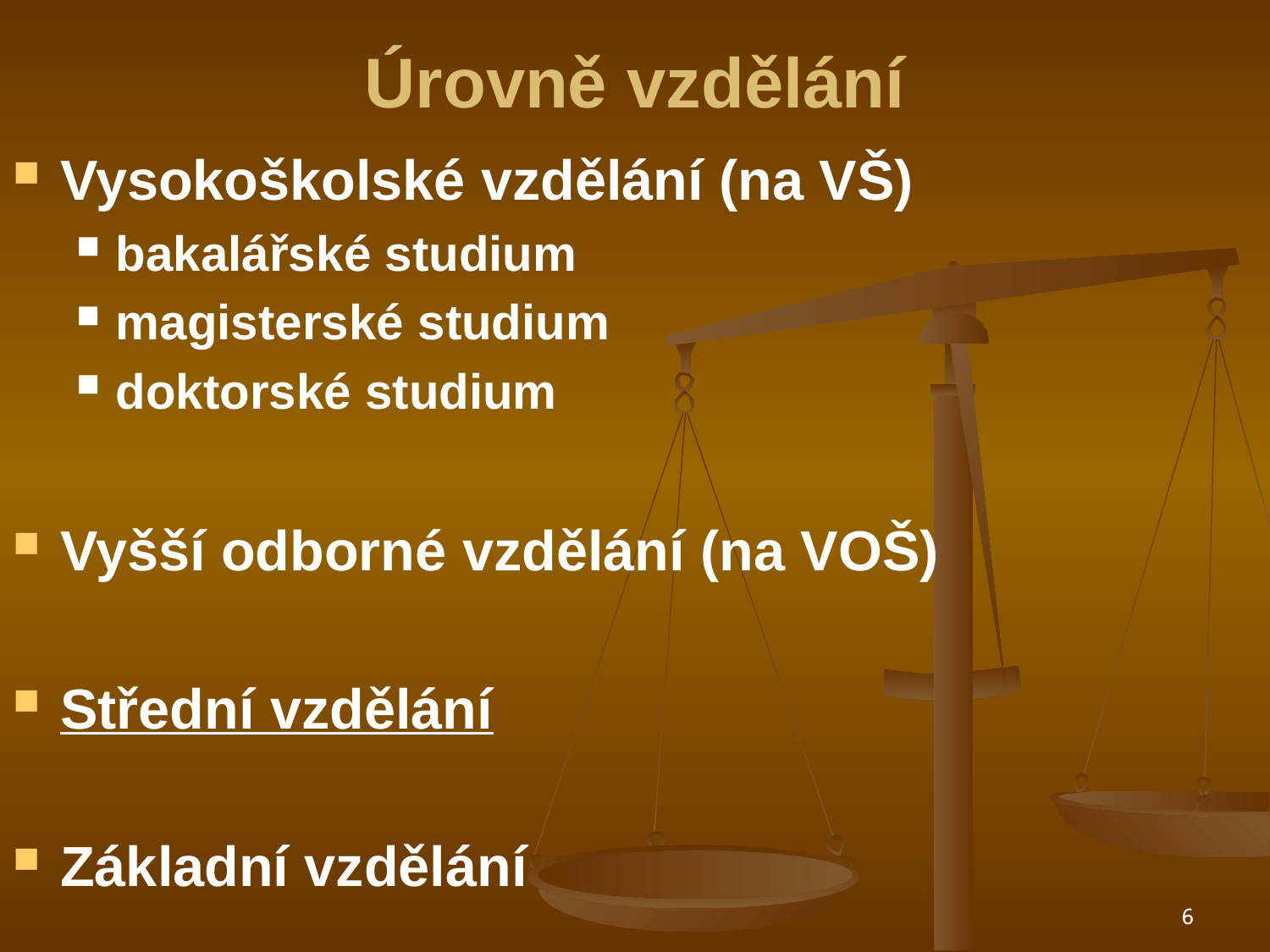

# Úrovně vzdělání
Vysokoškolské vzdělání (na VŠ)
bakalářské studium
magisterské studium
doktorské studium

Vyšší odborné vzdělání (na VOŠ)

Střední vzdělání

Základní vzdělání

6